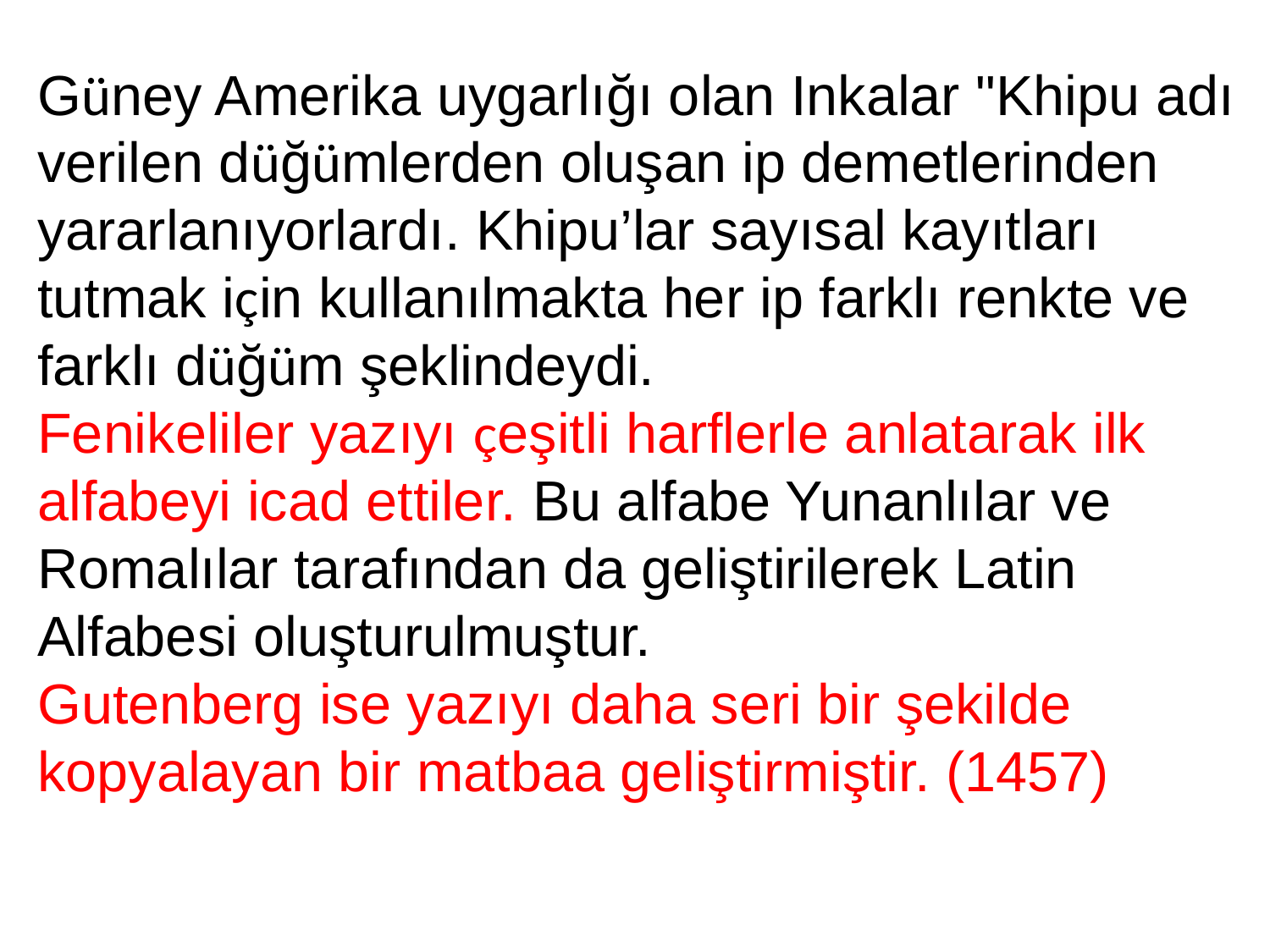

Güney Amerika uygarlığı olan Inkalar "Khipu adı verilen düğümlerden oluşan ip demetlerinden yararlanıyorlardı. Khipu’lar sayısal kayıtları tutmak için kullanılmakta her ip farklı renkte ve farklı düğüm şeklindeydi.
Fenikeliler yazıyı çeşitli harflerle anlatarak ilk alfabeyi icad ettiler. Bu alfabe Yunanlılar ve Romalılar tarafından da geliştirilerek Latin Alfabesi oluşturulmuştur.
Gutenberg ise yazıyı daha seri bir şekilde kopyalayan bir matbaa geliştirmiştir. (1457)